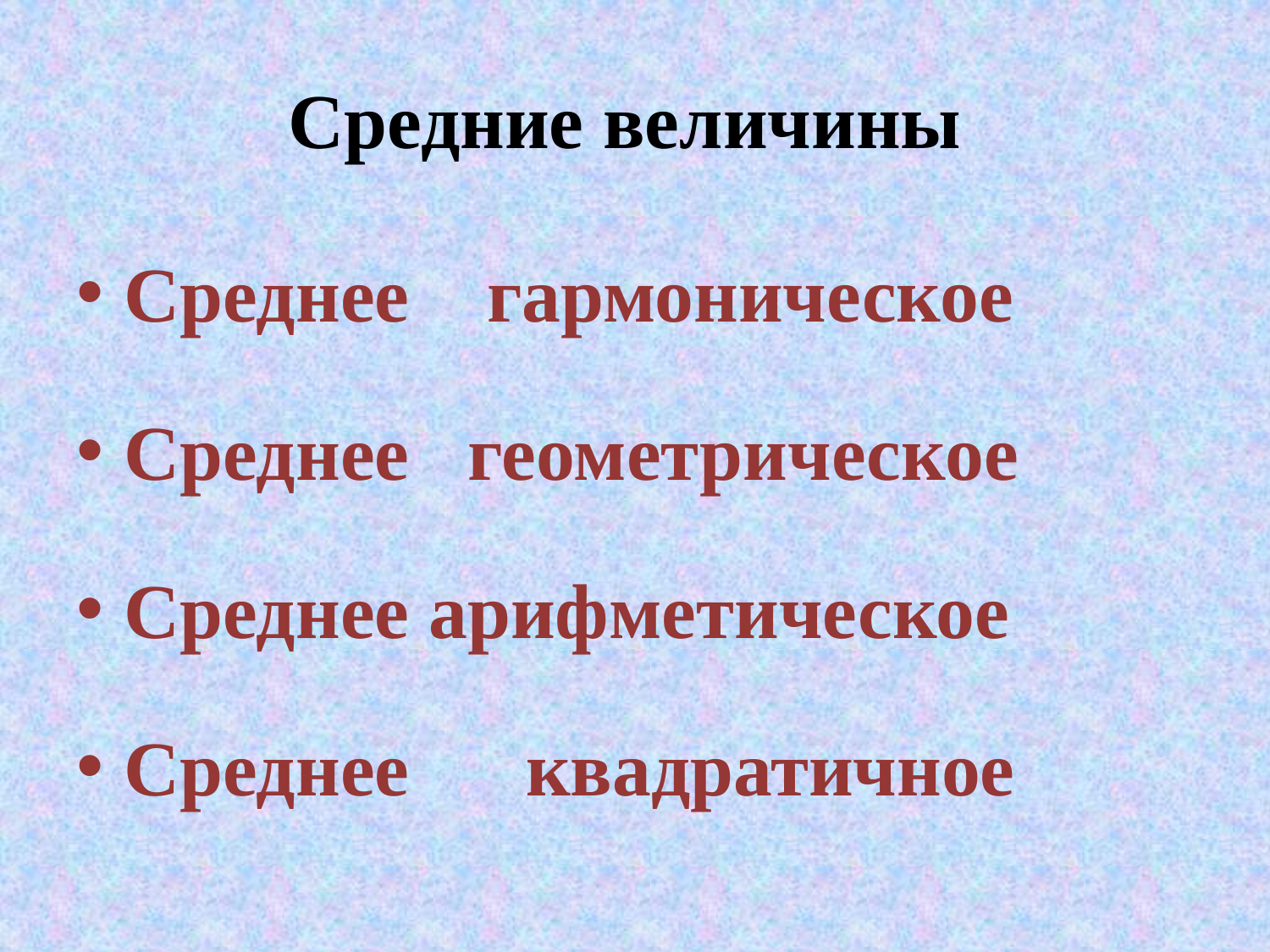

# Средние величины
Среднее    гармоническое

Среднее   геометрическое

Среднее арифметическое

Среднее      квадратичное